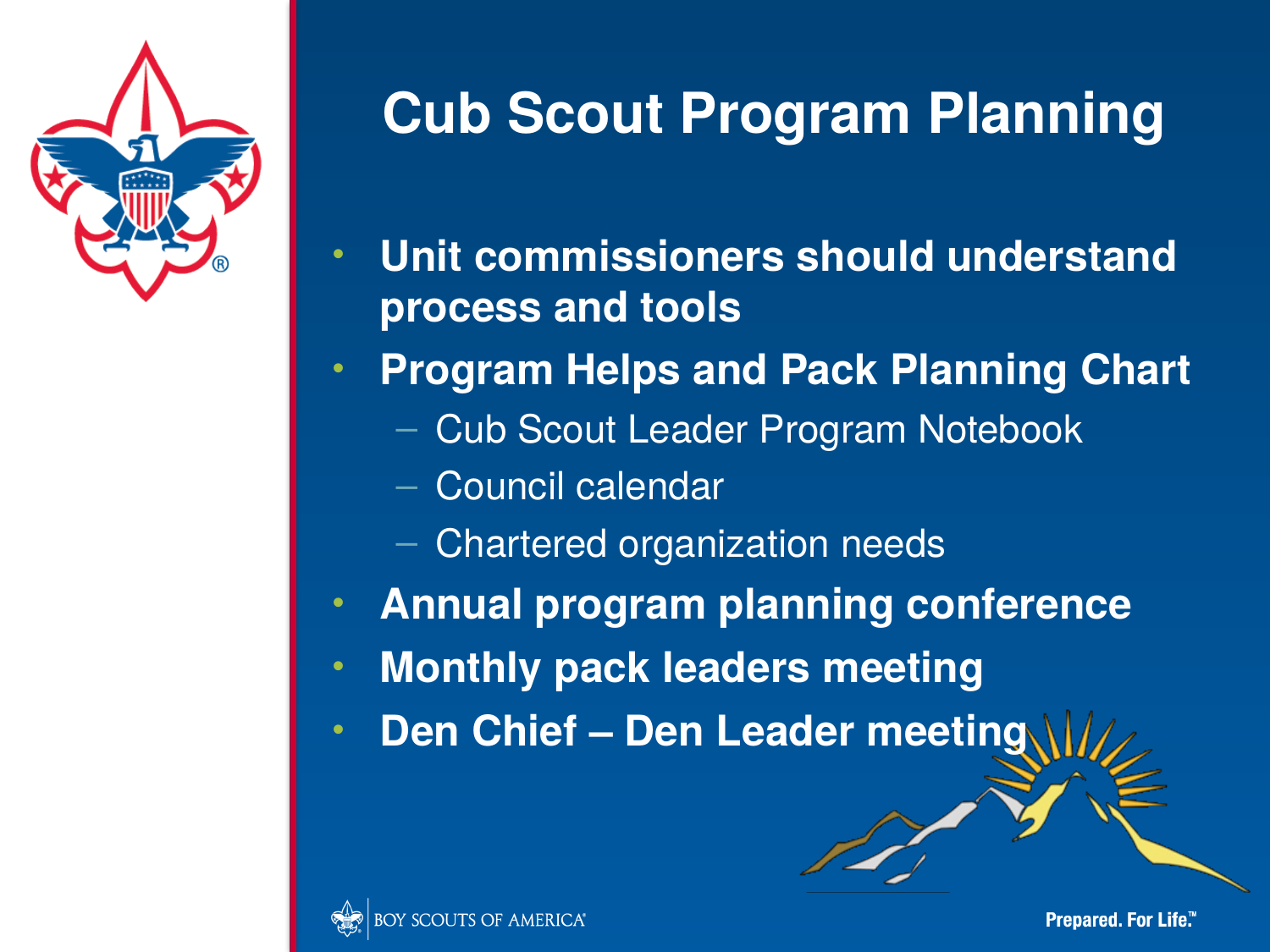

Cub Scout Program Planning
Unit commissioners should understand process and tools
Program Helps and Pack Planning Chart
Cub Scout Leader Program Notebook
Council calendar
Chartered organization needs
Annual program planning conference
Monthly pack leaders meeting
Den Chief – Den Leader meeting